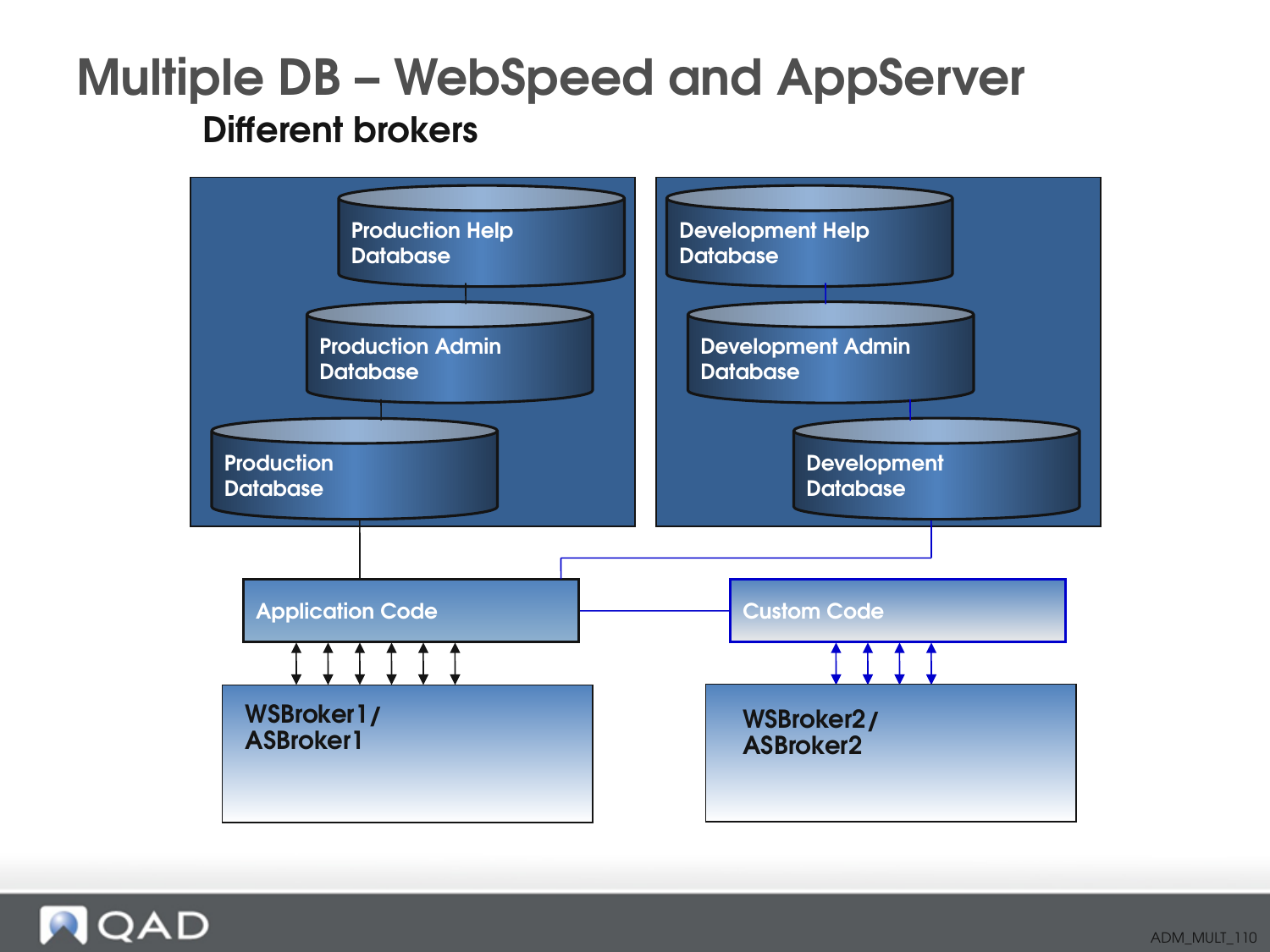

# Multiple DB – WebSpeed and AppServer
Different brokers

Production Help
Database
Development Help
Database

Production Admin
Database
Development Admin
Database

Production
Database
Development
Database

Application Code
Custom Code

WSBroker1/ASBroker1
WSBroker2/ASBroker2
ADM_MULT_110